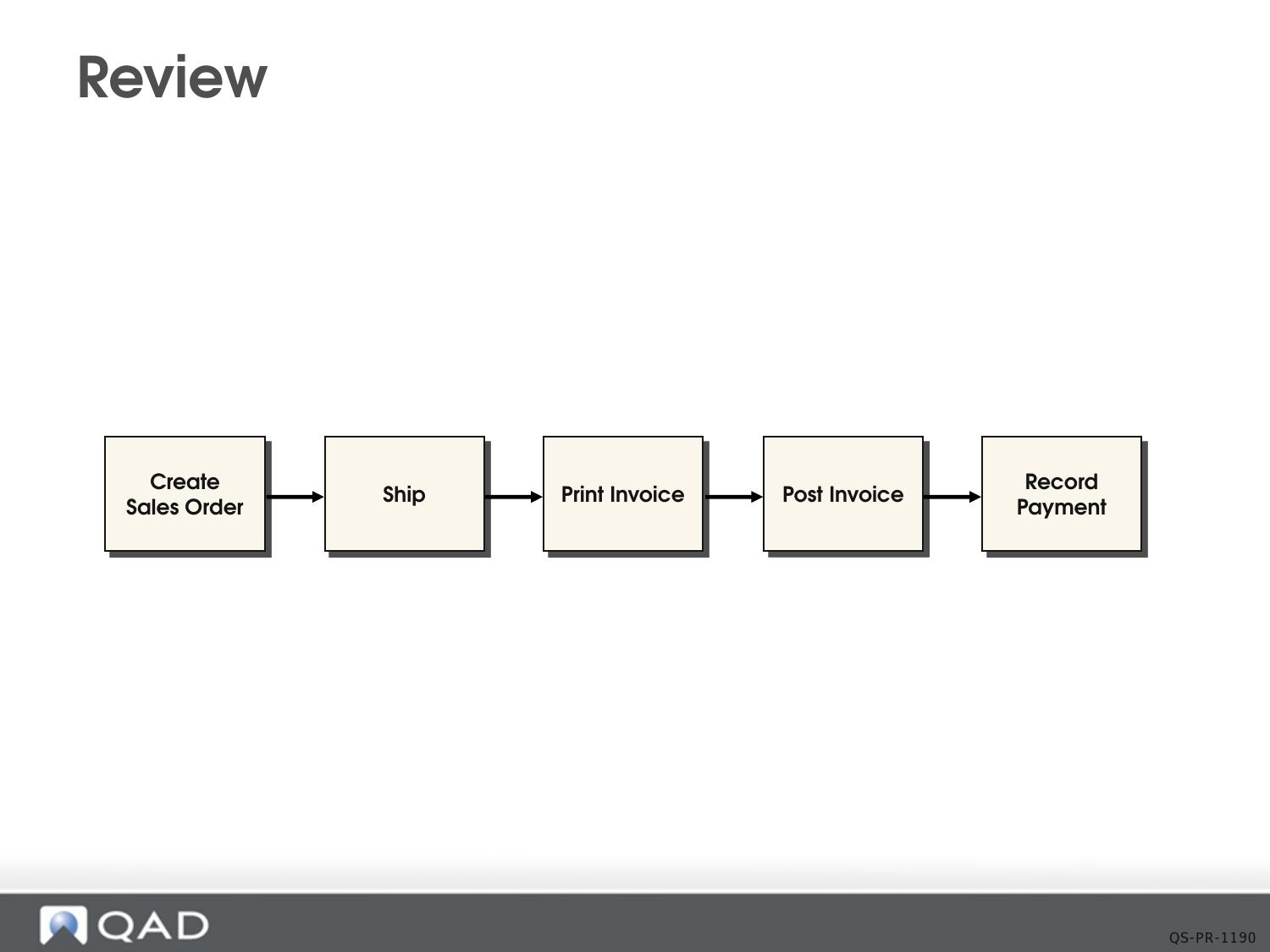

# Review
Create
Sales Order
Ship
Print Invoice
Post Invoice
Record
Payment

QS-PR-1190